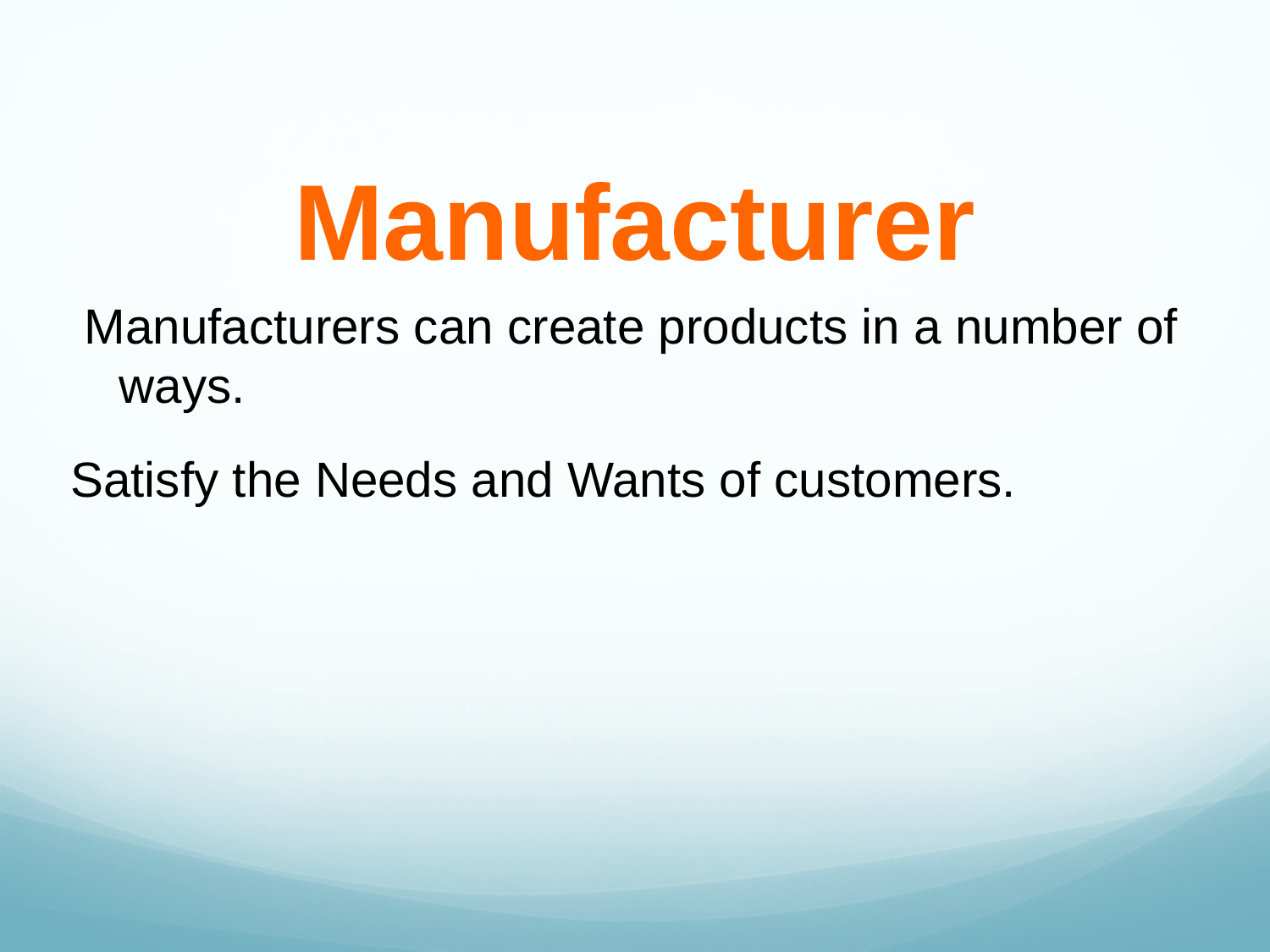

# Manufacturer
 Manufacturers can create products in a number of ways.
Satisfy the Needs and Wants of customers.